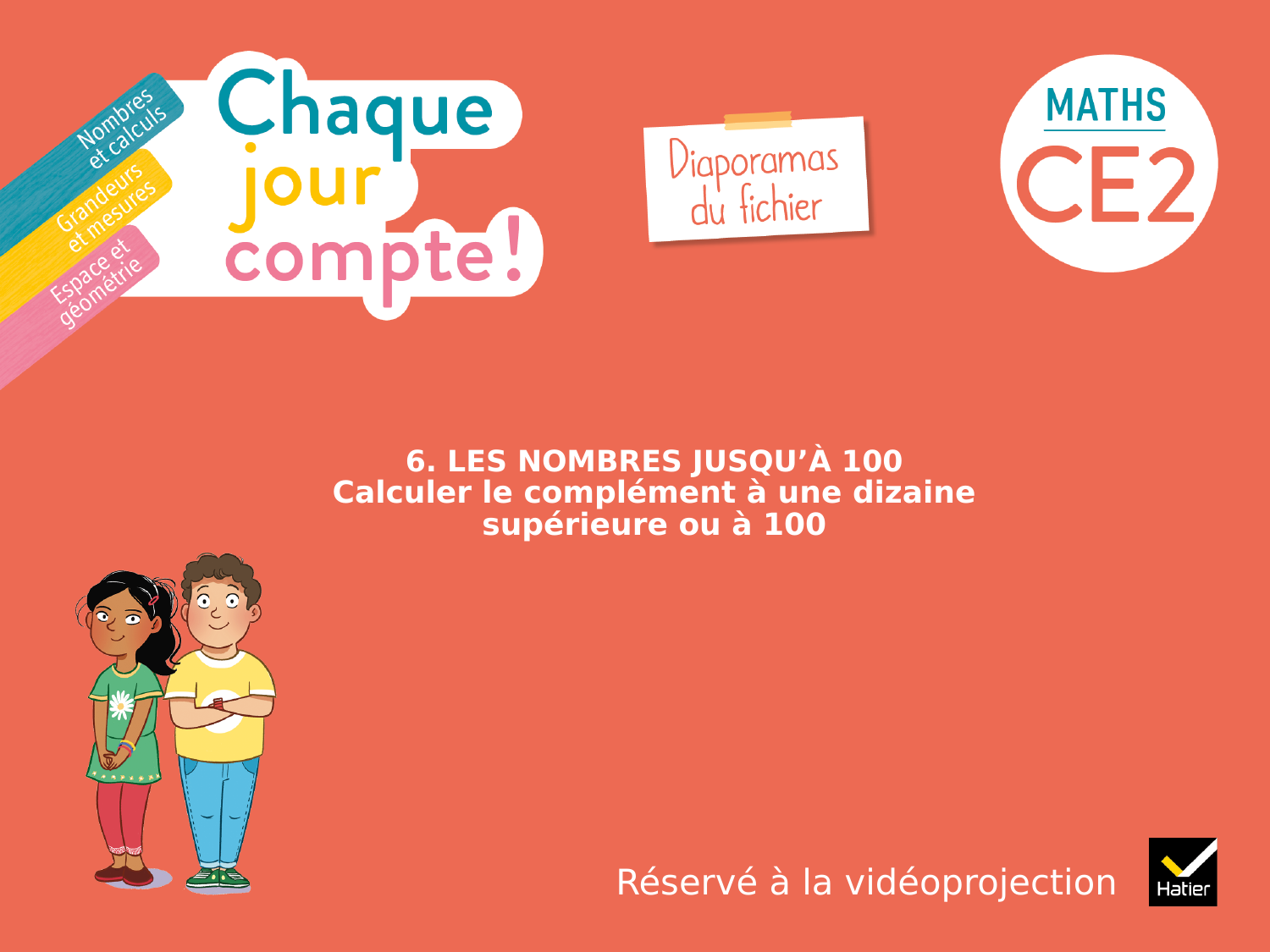

# 6. LES NOMBRES JUSQU’À 100 Calculer le complément à une dizaine supérieure ou à 100